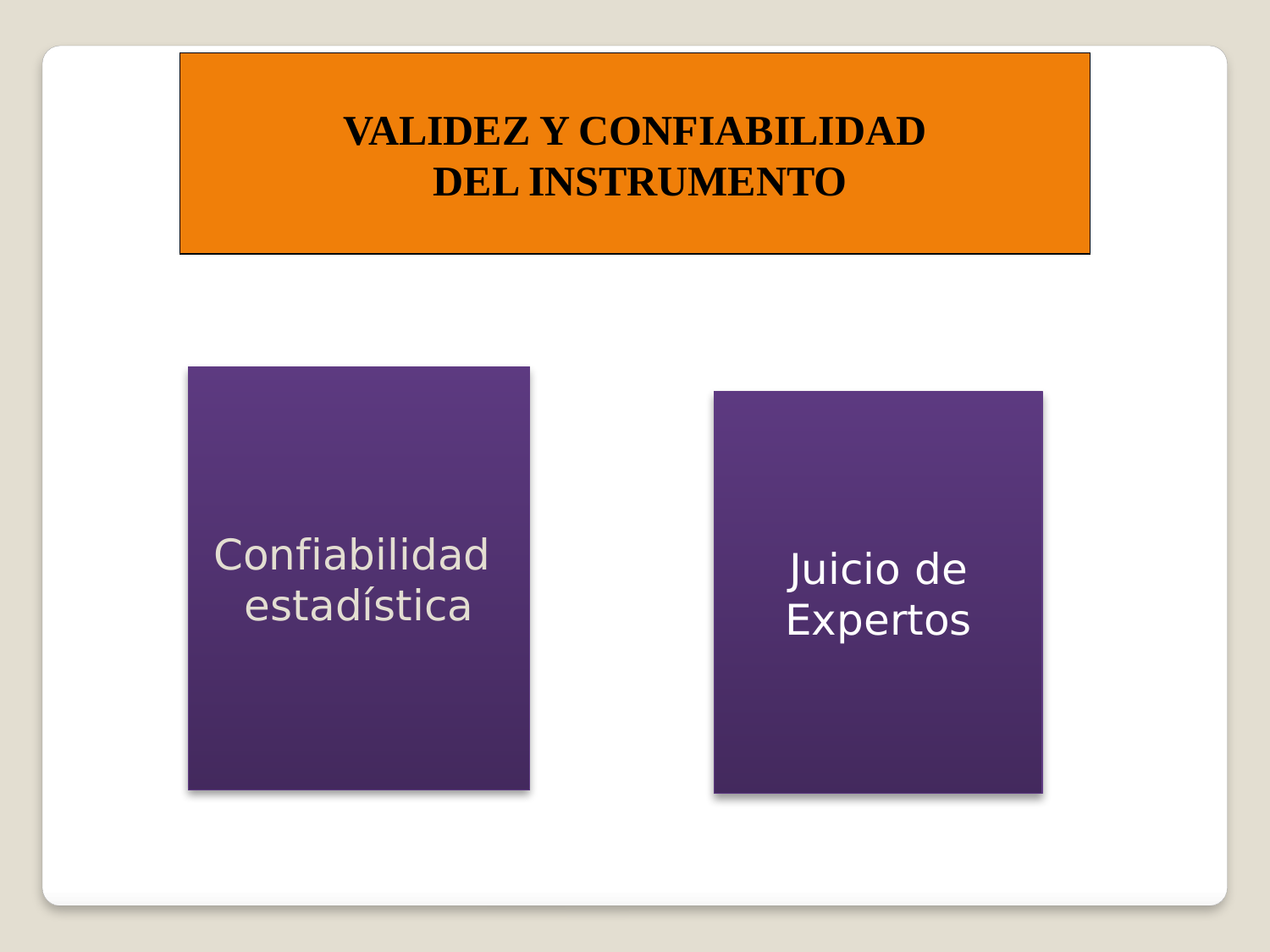

VALIDEZ Y CONFIABILIDAD
 DEL INSTRUMENTO
Confiabilidad
estadística
Juicio de
Expertos